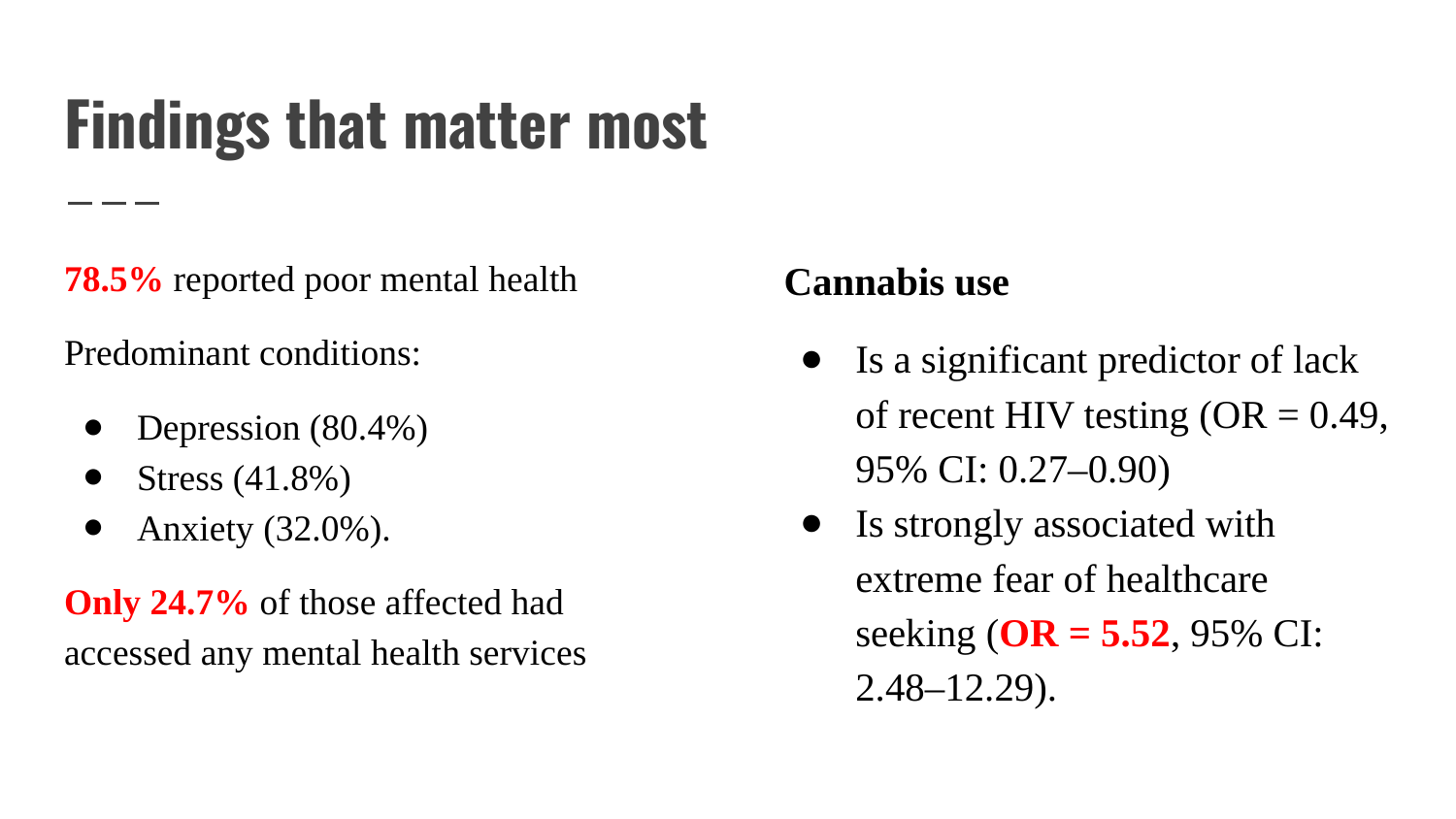

# Findings that matter most
78.5% reported poor mental health
Predominant conditions:
Depression (80.4%)
Stress (41.8%)
Anxiety (32.0%).
Only 24.7% of those affected had accessed any mental health services
Cannabis use
Is a significant predictor of lack of recent HIV testing (OR = 0.49, 95% CI: 0.27–0.90)
Is strongly associated with extreme fear of healthcare seeking (OR = 5.52, 95% CI: 2.48–12.29).